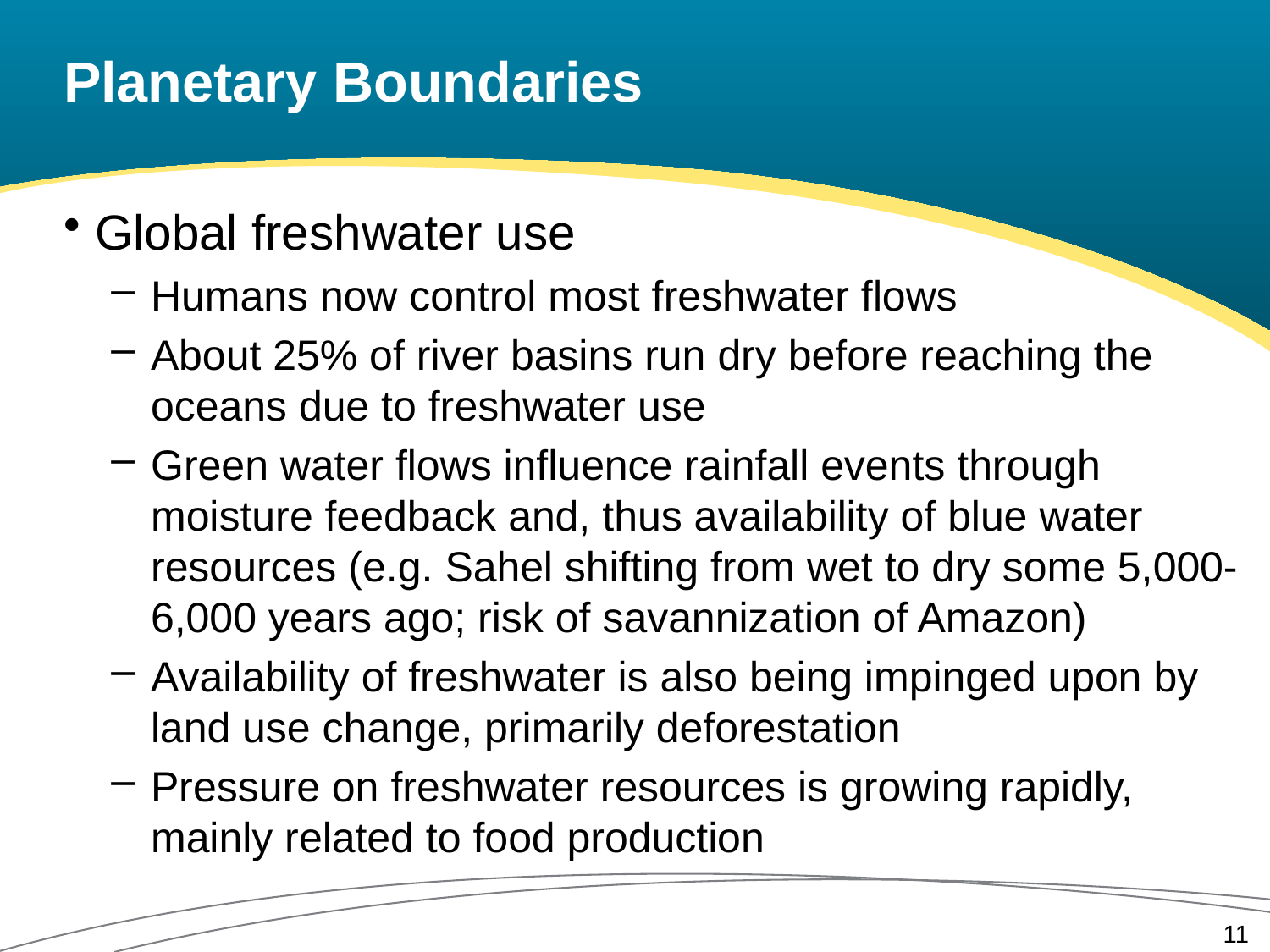

# Planetary Boundaries
Global freshwater use
Humans now control most freshwater flows
About 25% of river basins run dry before reaching the oceans due to freshwater use
Green water flows influence rainfall events through moisture feedback and, thus availability of blue water resources (e.g. Sahel shifting from wet to dry some 5,000-6,000 years ago; risk of savannization of Amazon)
Availability of freshwater is also being impinged upon by land use change, primarily deforestation
Pressure on freshwater resources is growing rapidly, mainly related to food production
11